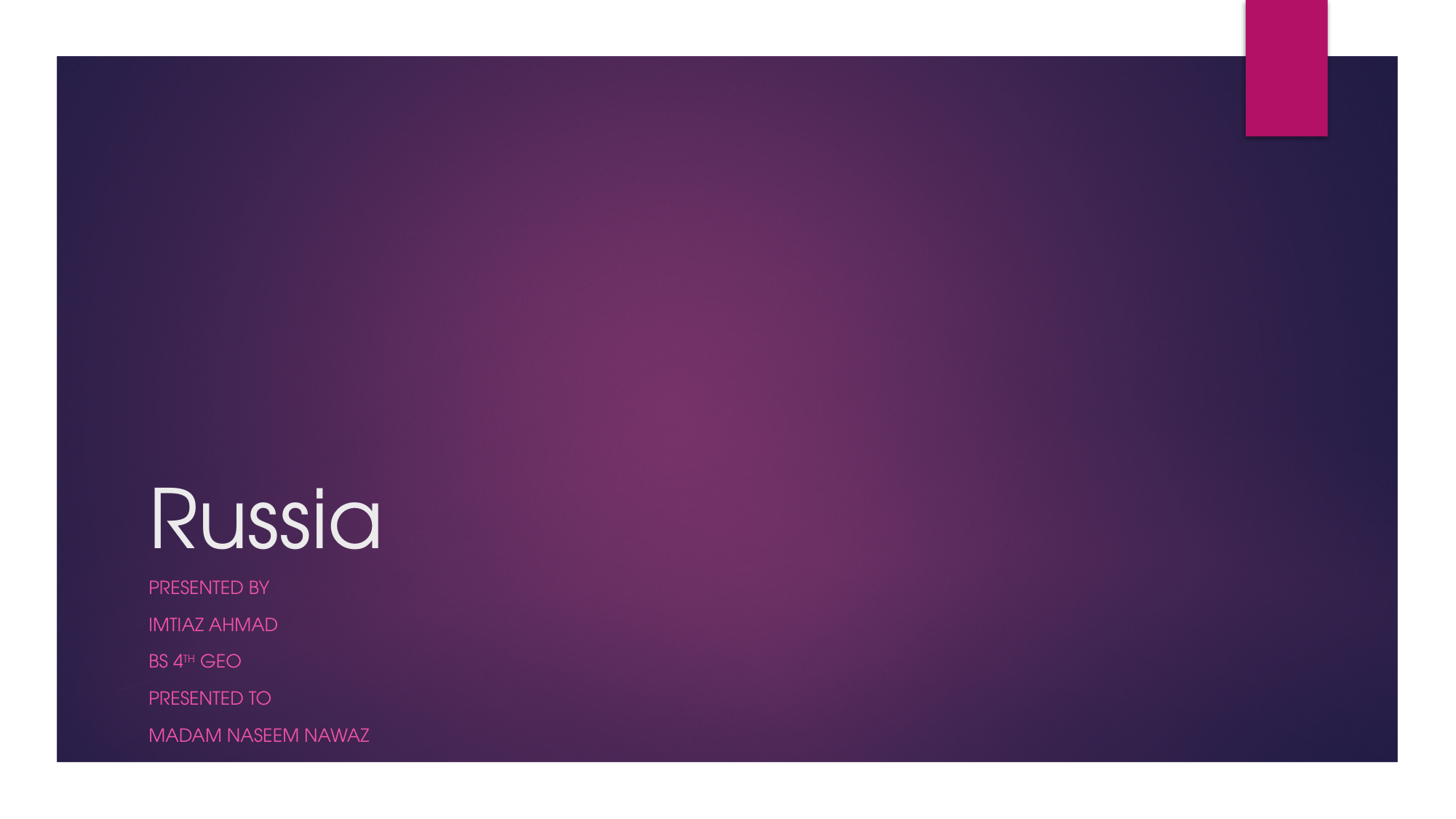

# Russia
Presented by
Imtiaz Ahmad
BS 4th Geo
Presented to
Madam Naseem Nawaz